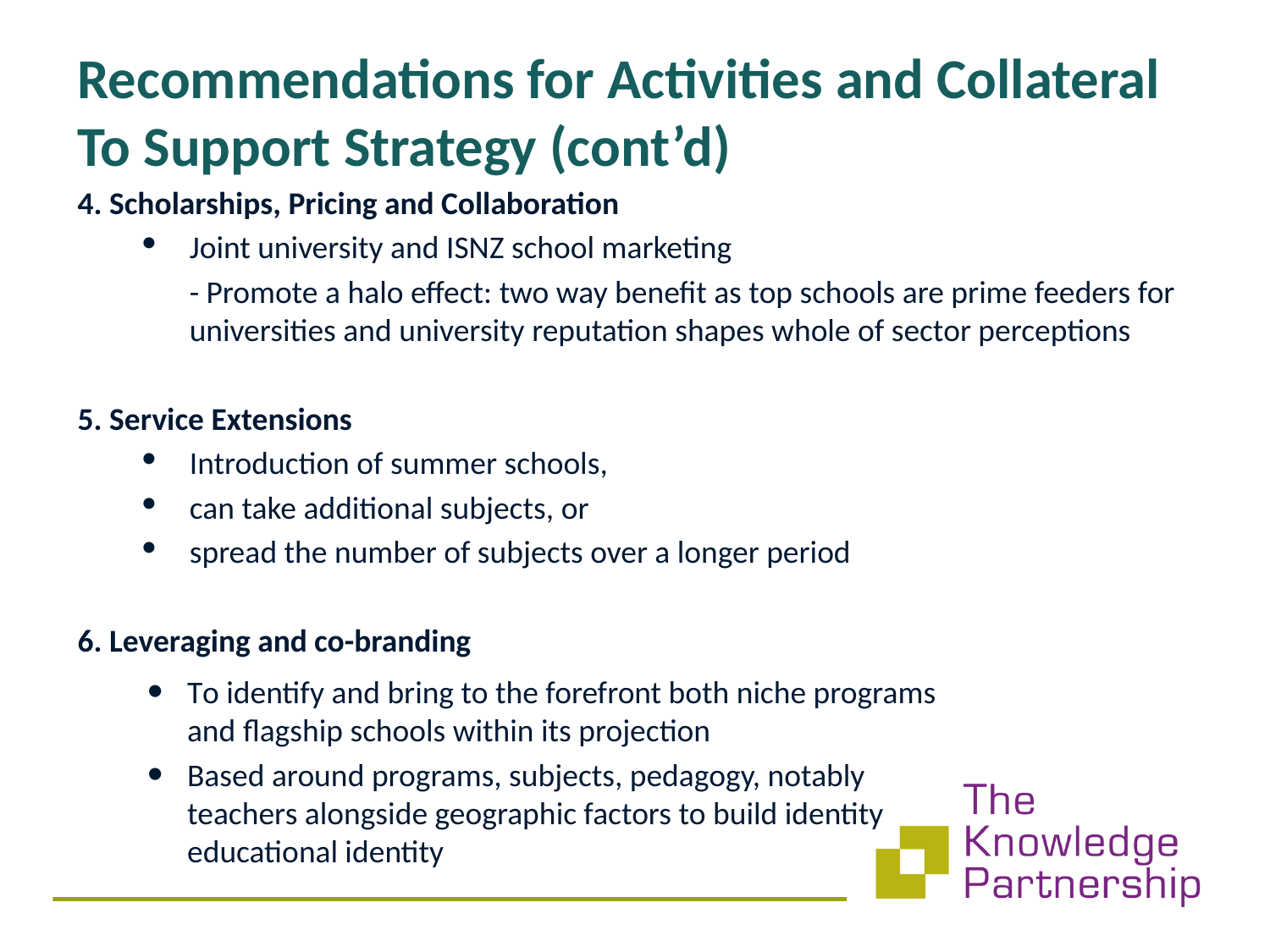

Recommendations for Activities and Collateral To Support Strategy (cont’d)
4. Scholarships, Pricing and Collaboration
Joint university and ISNZ school marketing
- Promote a halo effect: two way benefit as top schools are prime feeders for universities and university reputation shapes whole of sector perceptions

5. Service Extensions
Introduction of summer schools,
can take additional subjects, or
spread the number of subjects over a longer period

6. Leveraging and co-branding

To identify and bring to the forefront both niche programs and flagship schools within its projection
Based around programs, subjects, pedagogy, notably teachers alongside geographic factors to build identity educational identity